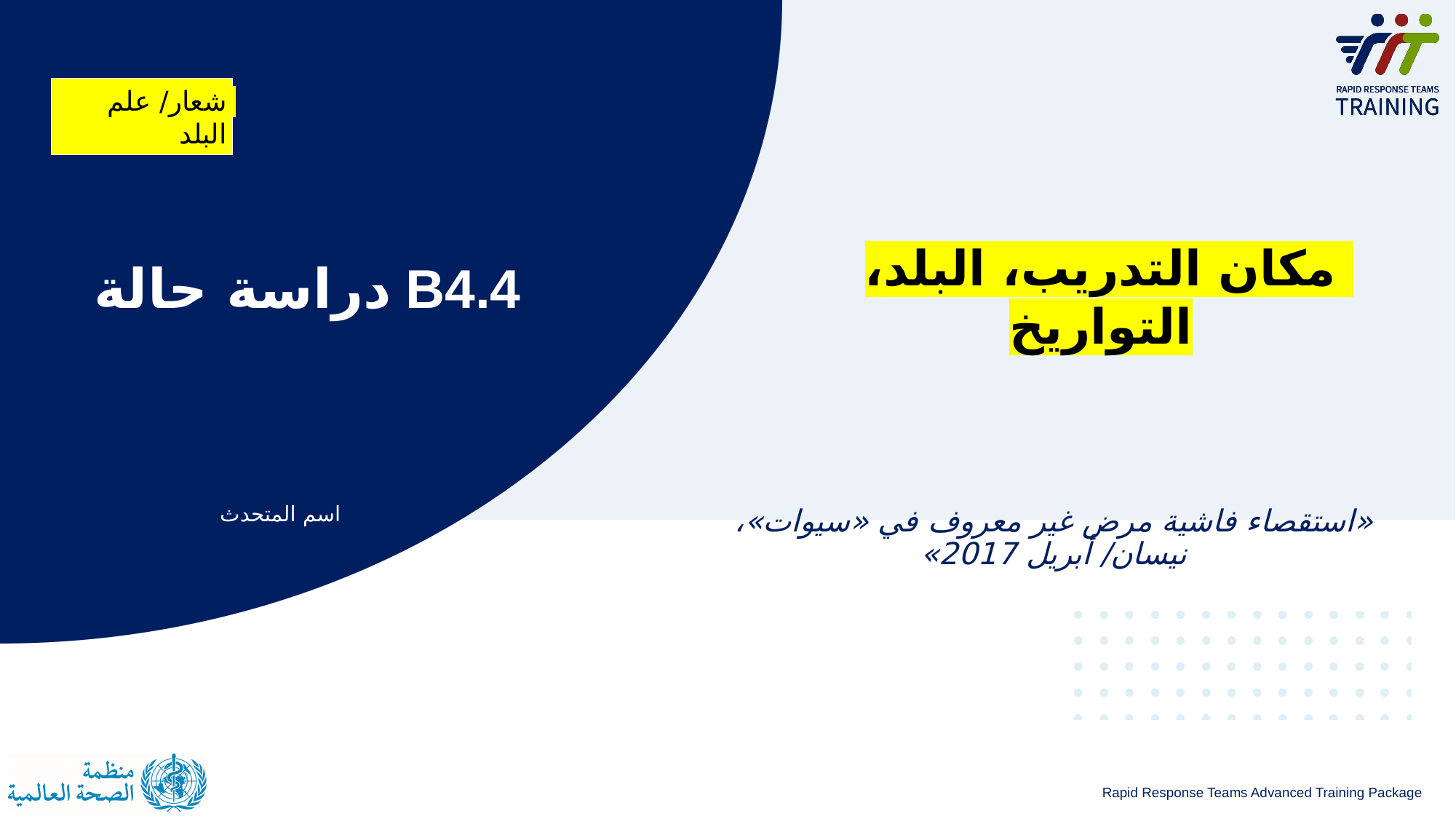

شعار/ علم البلد
مكان التدريب، البلد، التواريخ
  B4.4 دراسة حالة

«استقصاء فاشية مرض غير معروف في «سيوات»، نيسان/ أبريل 2017»
اسم المتحدث